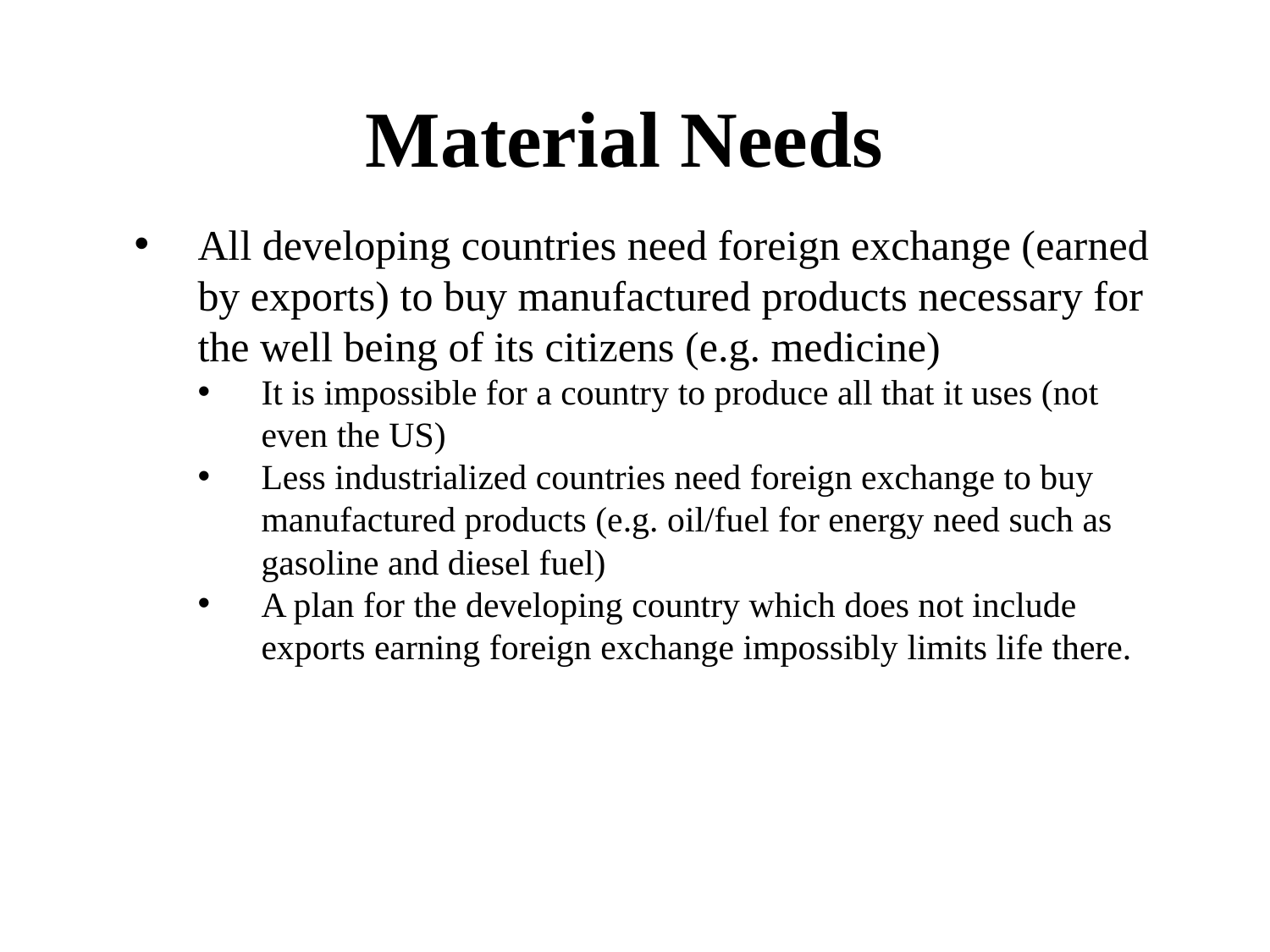

# Material Needs
All developing countries need foreign exchange (earned by exports) to buy manufactured products necessary for the well being of its citizens (e.g. medicine)
It is impossible for a country to produce all that it uses (not even the US)
Less industrialized countries need foreign exchange to buy manufactured products (e.g. oil/fuel for energy need such as gasoline and diesel fuel)
A plan for the developing country which does not include exports earning foreign exchange impossibly limits life there.